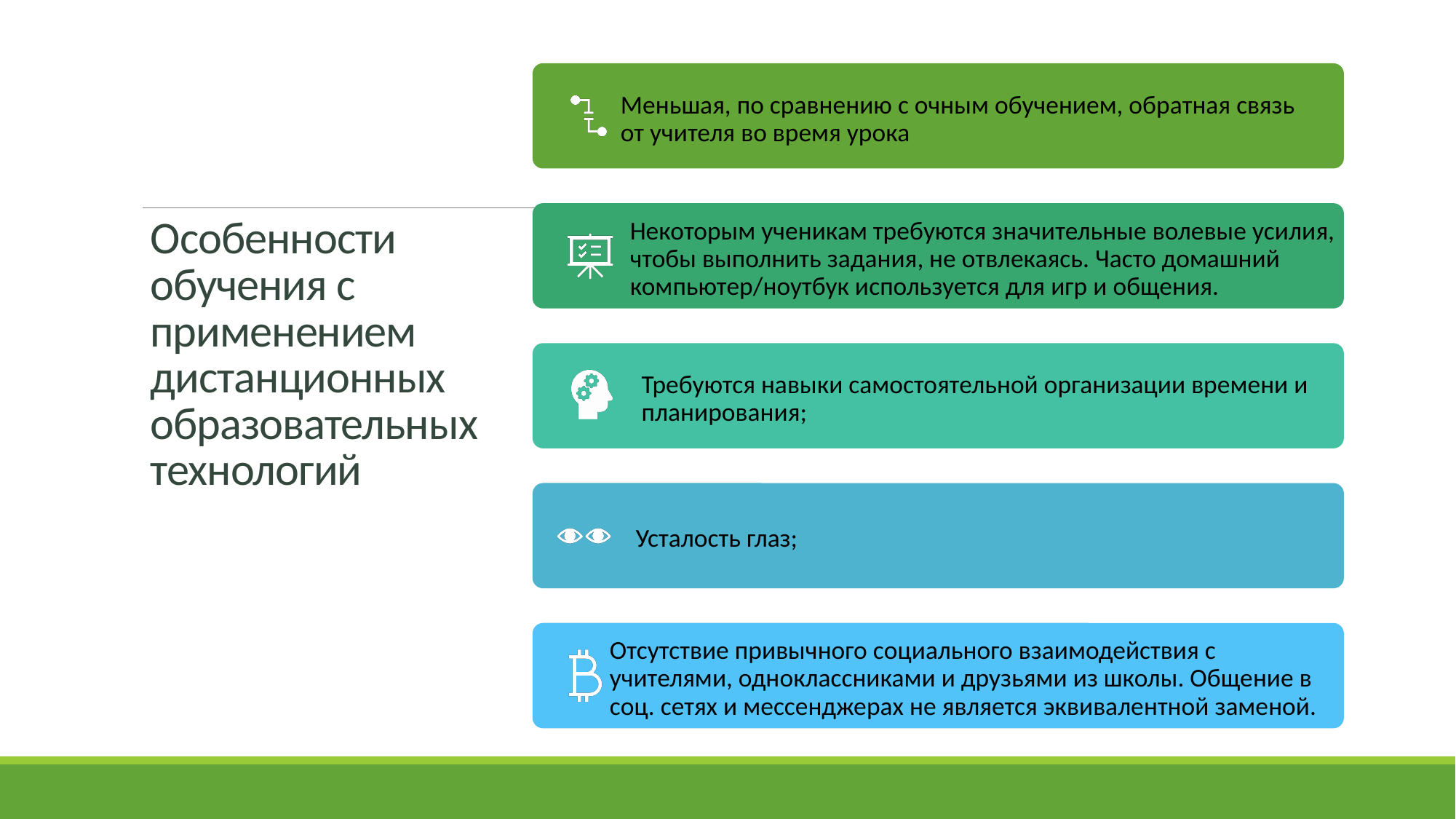

# Особенности обучения с применением дистанционных образовательных технологий
Меньшая, по сравнению с очным обучением, обратная связь от учителя во время урока
Некоторым ученикам требуются значительные волевые усилия, чтобы выполнить задания, не отвлекаясь. Часто домашний компьютер/ноутбук используется для игр и общения.
Требуются навыки самостоятельной организации времени и планирования;
Усталость глаз;
Отсутствие привычного социального взаимодействия с учителями, одноклассниками и друзьями из школы. Общение в соц. сетях и мессенджерах не является эквивалентной заменой.